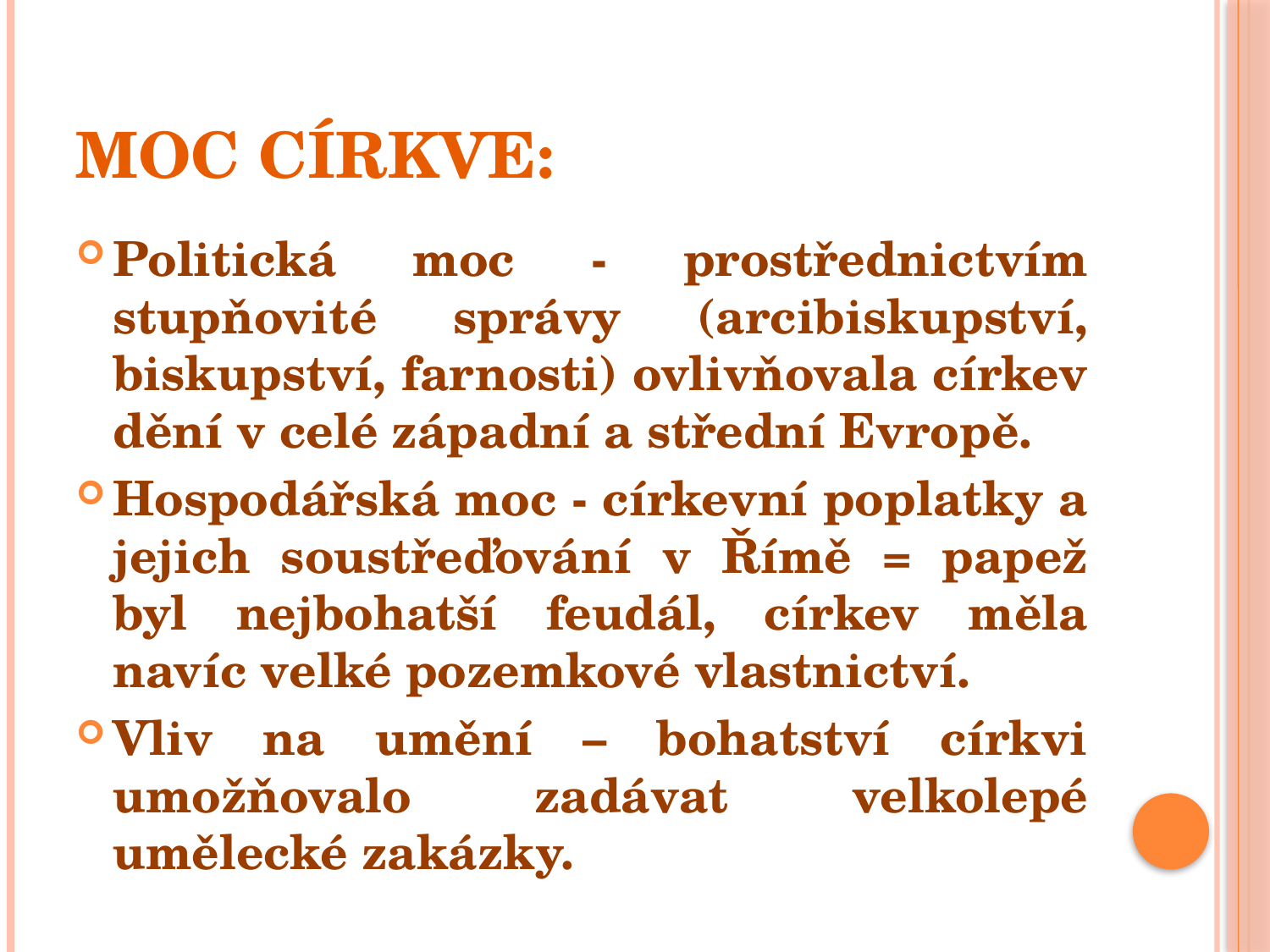

# Moc církve:
Politická moc - prostřednictvím stupňovité správy (arcibiskupství, biskupství, farnosti) ovlivňovala církev dění v celé západní a střední Evropě.
Hospodářská moc - církevní poplatky a jejich soustřeďování v Římě = papež byl nejbohatší feudál, církev měla navíc velké pozemkové vlastnictví.
Vliv na umění – bohatství církvi umožňovalo zadávat velkolepé umělecké zakázky.